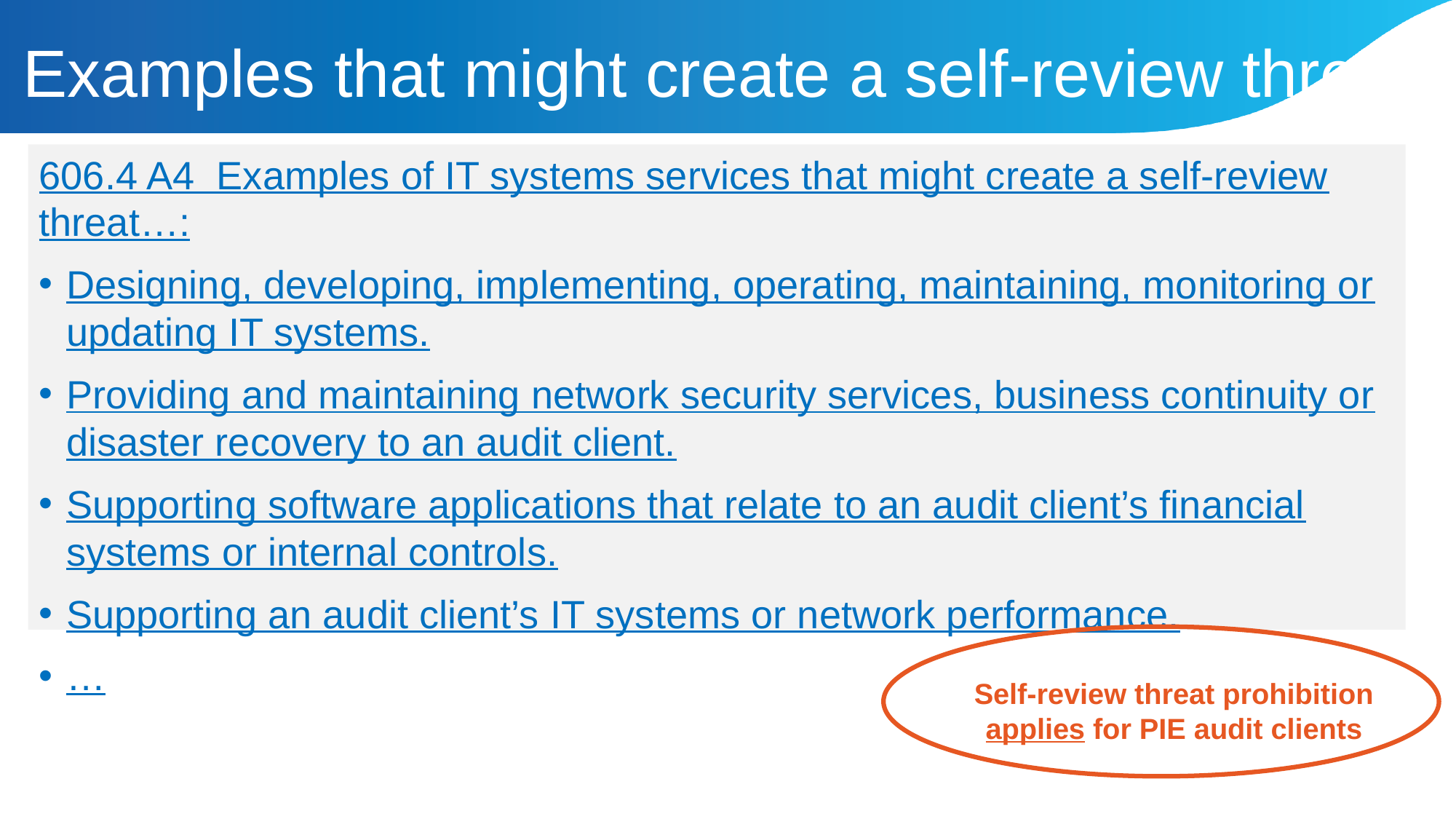

# Examples that might create a self-review threat
606.4 A4  Examples of IT systems services that might create a self-review threat…:
Designing, developing, implementing, operating, maintaining, monitoring or updating IT systems.
Providing and maintaining network security services, business continuity or disaster recovery to an audit client.
Supporting software applications that relate to an audit client’s financial systems or internal controls.
Supporting an audit client’s IT systems or network performance.
…

Self-review threat prohibition applies for PIE audit clients